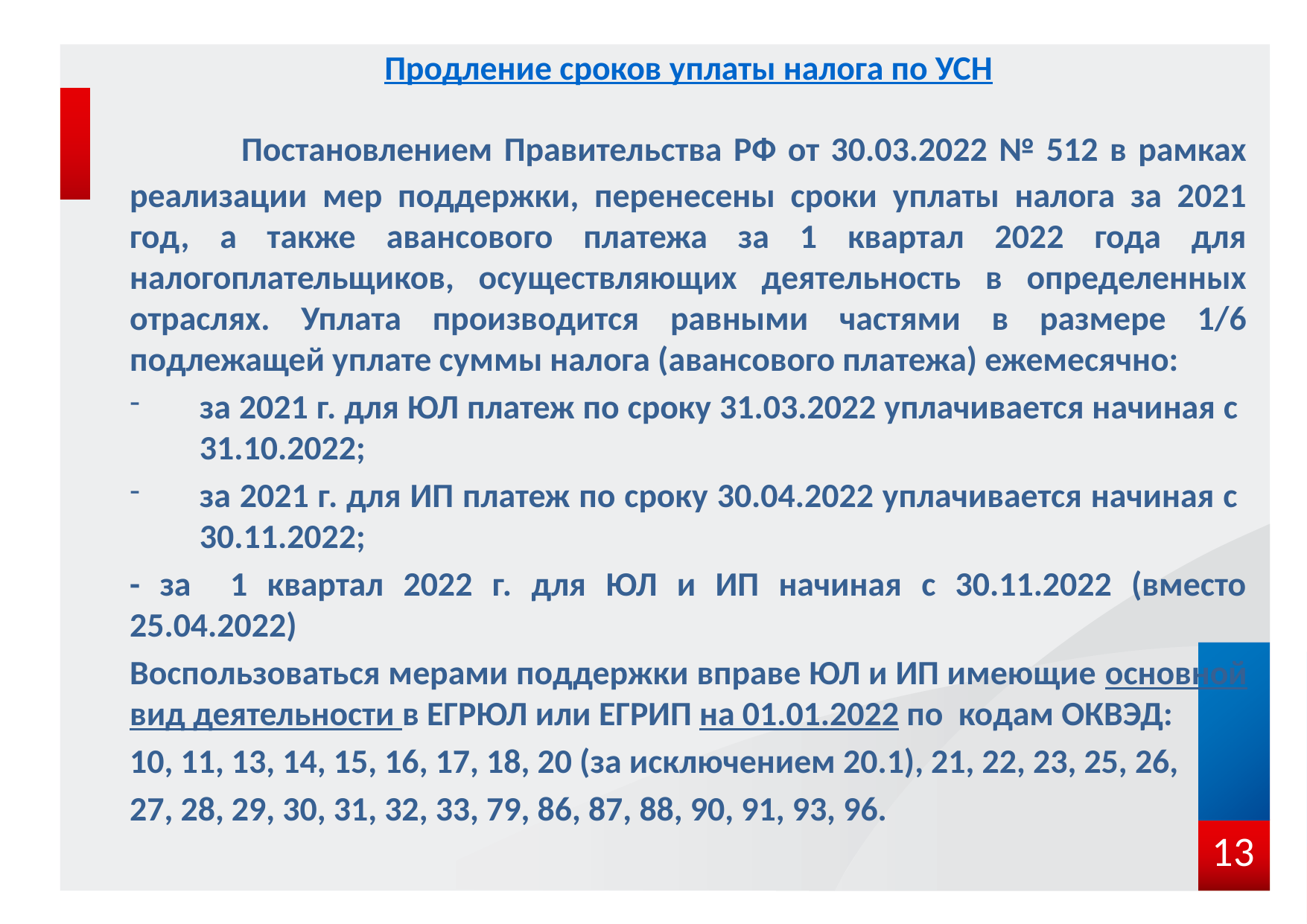

Продление сроков уплаты налога по УСН
	Постановлением Правительства РФ от 30.03.2022 № 512 в рамках реализации мер поддержки, перенесены сроки уплаты налога за 2021 год, а также авансового платежа за 1 квартал 2022 года для налогоплательщиков, осуществляющих деятельность в определенных отраслях. Уплата производится равными частями в размере 1/6 подлежащей уплате суммы налога (авансового платежа) ежемесячно:
за 2021 г. для ЮЛ платеж по сроку 31.03.2022 уплачивается начиная с  31.10.2022;
за 2021 г. для ИП платеж по сроку 30.04.2022 уплачивается начиная с  30.11.2022;
- за  1 квартал 2022 г. для ЮЛ и ИП начиная с 30.11.2022 (вместо 25.04.2022)
Воспользоваться мерами поддержки вправе ЮЛ и ИП имеющие основной вид деятельности в ЕГРЮЛ или ЕГРИП на 01.01.2022 по  кодам ОКВЭД:
10, 11, 13, 14, 15, 16, 17, 18, 20 (за исключением 20.1), 21, 22, 23, 25, 26,
27, 28, 29, 30, 31, 32, 33, 79, 86, 87, 88, 90, 91, 93, 96.
13